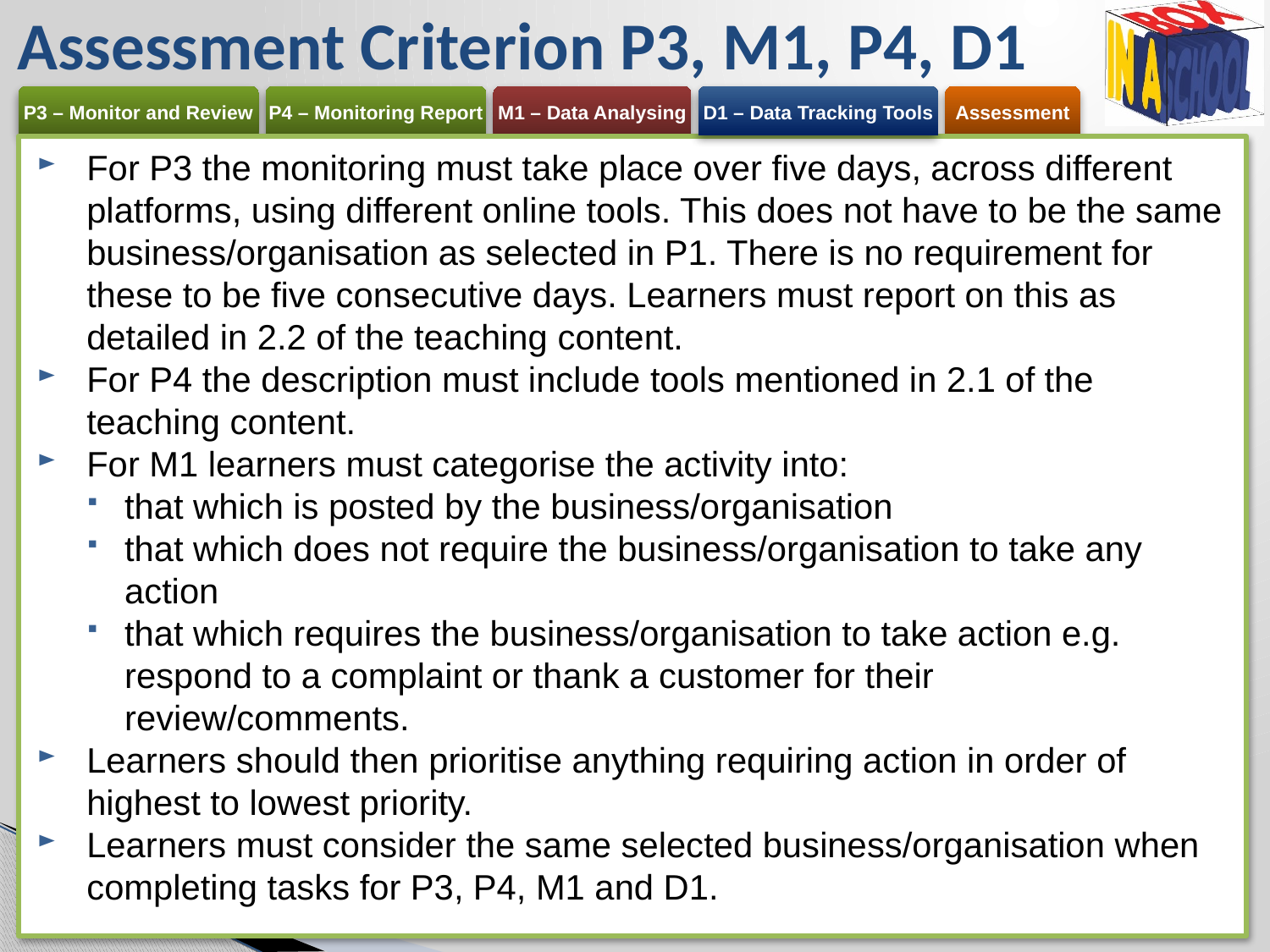

Assessment Criterion P3, M1, P4, D1
For P3 the monitoring must take place over five days, across different platforms, using different online tools. This does not have to be the same business/organisation as selected in P1. There is no requirement for these to be five consecutive days. Learners must report on this as detailed in 2.2 of the teaching content.
For P4 the description must include tools mentioned in 2.1 of the teaching content.
For M1 learners must categorise the activity into:
that which is posted by the business/organisation
that which does not require the business/organisation to take any action
that which requires the business/organisation to take action e.g. respond to a complaint or thank a customer for their review/comments.
Learners should then prioritise anything requiring action in order of highest to lowest priority.
Learners must consider the same selected business/organisation when completing tasks for P3, P4, M1 and D1.